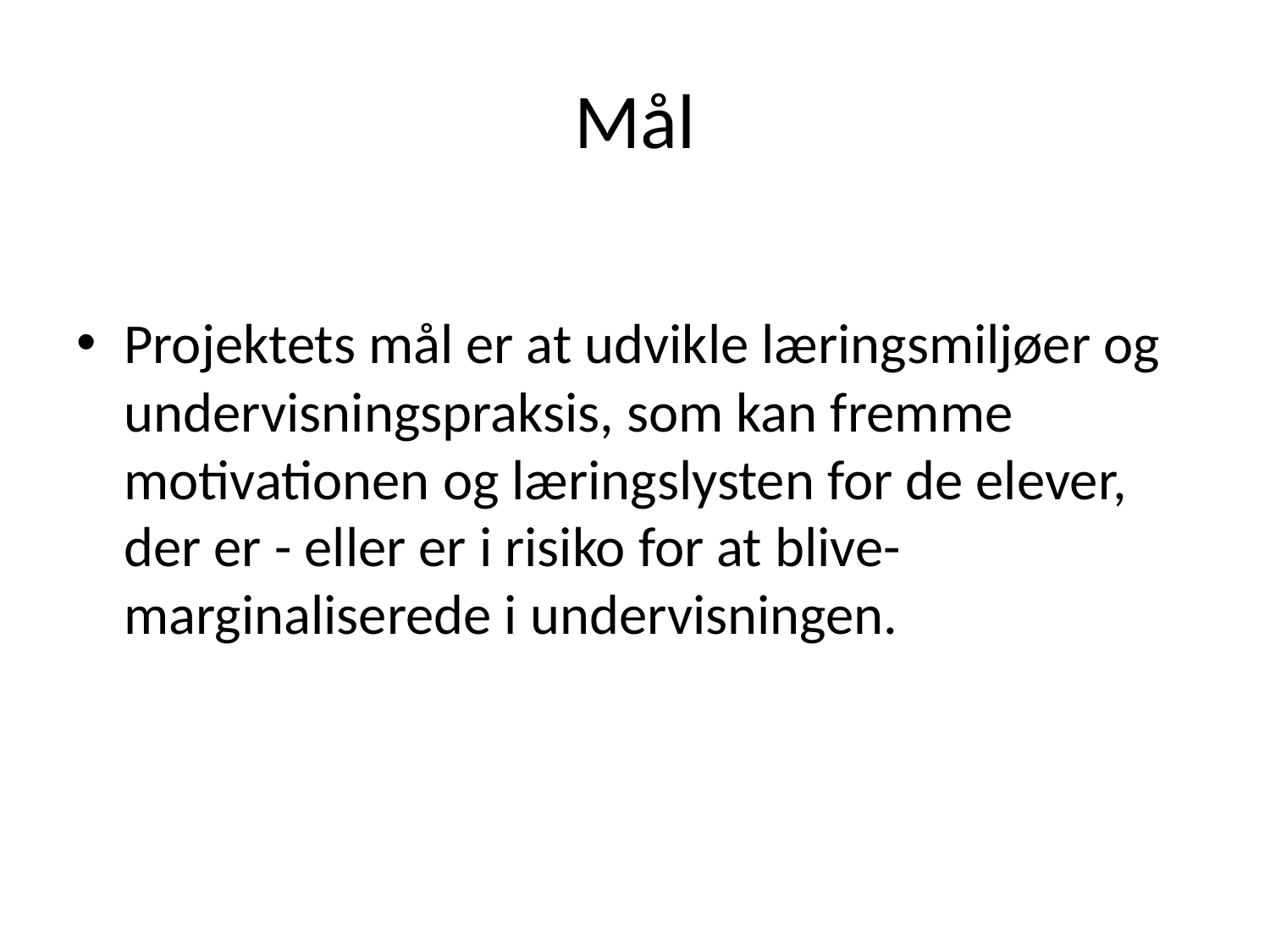

# Mål

Projektets mål er at udvikle læringsmiljøer og undervisningspraksis, som kan fremme motivationen og læringslysten for de elever, der er - eller er i risiko for at blive- marginaliserede i undervisningen.